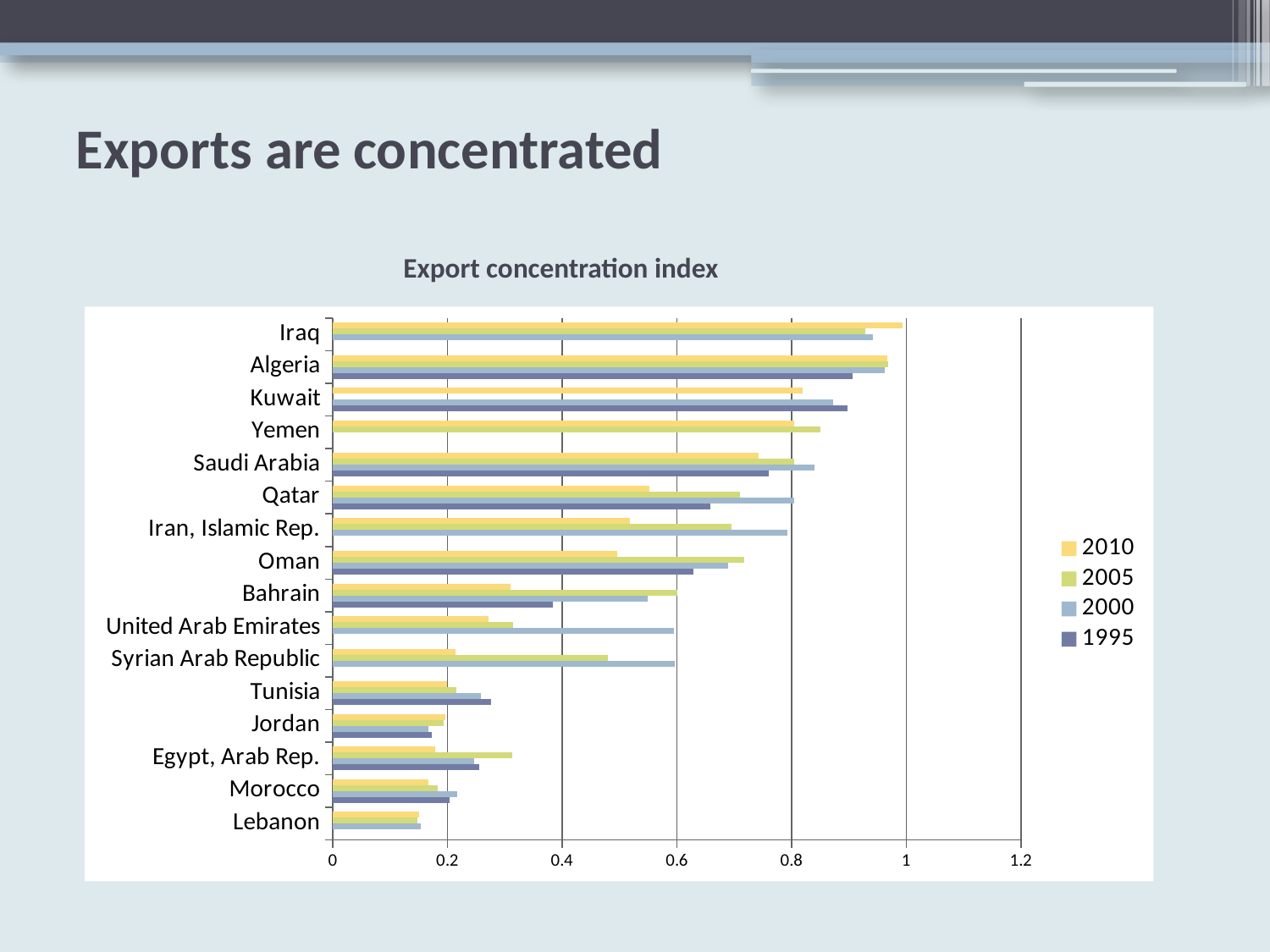

Exports are concentrated
Export concentration index

### Chart

| Category | 1995 | 2000 | 2005 | 2010 |
|---|---|---|---|---|
| Lebanon | None | 0.1531 | 0.14750000000000021 | 0.15090000000000278 |
| Morocco | 0.2043 | 0.21730000000000024 | 0.1826 | 0.1668 |
| Egypt, Arab Rep. | 0.2553000000000001 | 0.2463000000000002 | 0.31240000000000634 | 0.1778 |
| Jordan | 0.17200000000000001 | 0.1663 | 0.1939 | 0.1961 |
| Tunisia | 0.2762 | 0.2584 | 0.2153000000000002 | 0.1998 |
| Syrian Arab Republic | None | 0.5961999999999995 | 0.4797 | 0.21390000000000278 |
| United Arab Emirates | None | 0.595 | 0.31450000000000594 | 0.2712 |
| Bahrain | 0.3837000000000003 | 0.5492 | 0.6016000000000117 | 0.3105000000000034 |
| Oman | 0.629500000000001 | 0.6889000000000026 | 0.7171000000000026 | 0.4952000000000001 |
| Iran, Islamic Rep. | None | 0.7932 | 0.6958000000000026 | 0.5178 |
| Qatar | 0.6588000000000147 | 0.8044 | 0.7109000000000026 | 0.5528000000000026 |
| Saudi Arabia | 0.7606000000000147 | 0.8396000000000116 | 0.8048000000000026 | 0.7429000000000111 |
| Yemen | None | None | 0.8505 | 0.804 |
| Kuwait | 0.8971 | 0.8721000000000027 | None | 0.819000000000001 |
| Algeria | 0.9071 | 0.962200000000001 | 0.9683 | 0.9666000000000116 |
| Iraq | None | 0.9415 | 0.9294 | 0.9939 |